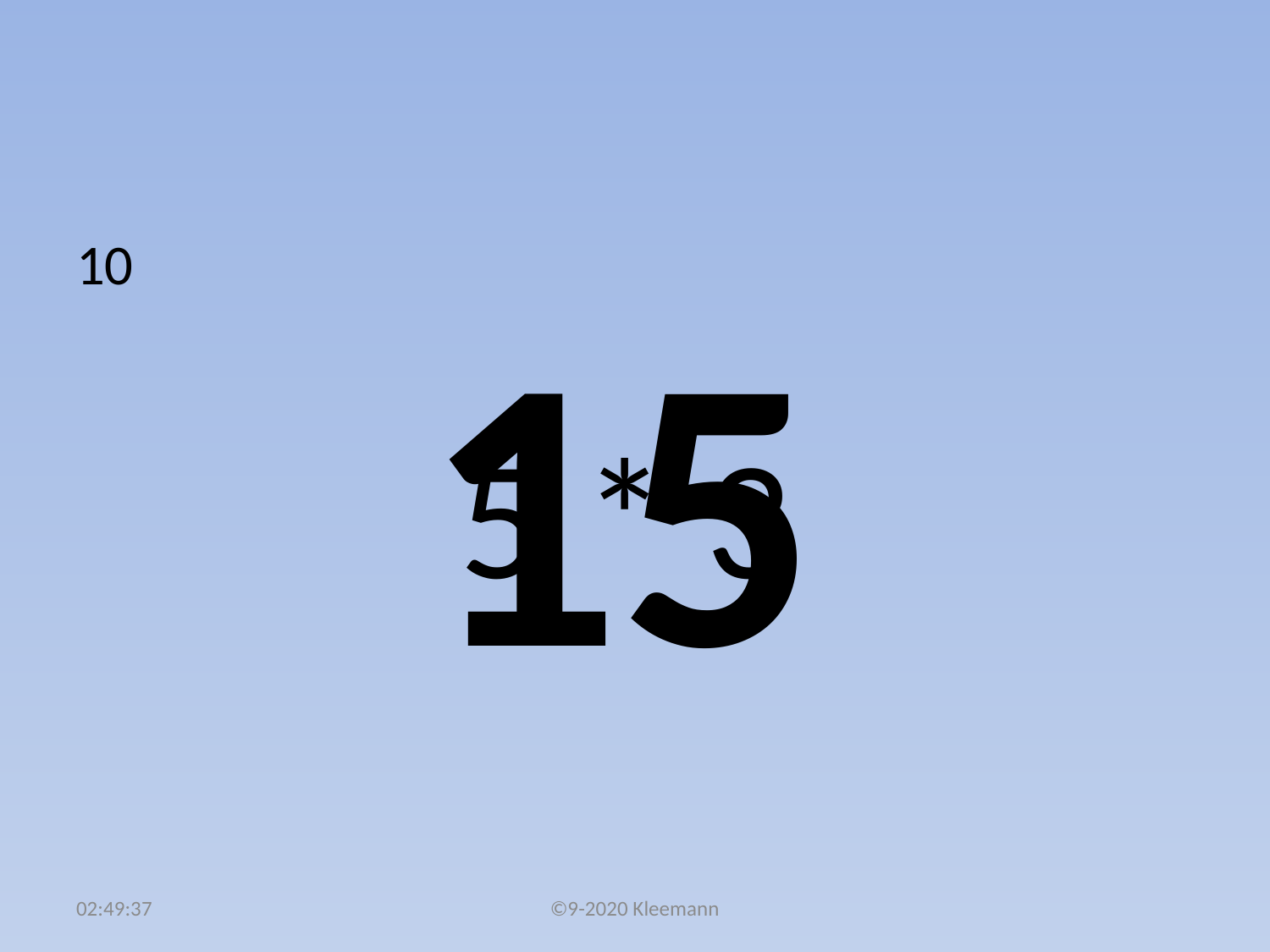

#
10

          5 * 3
15
02:49:37
©9-2020 Kleemann